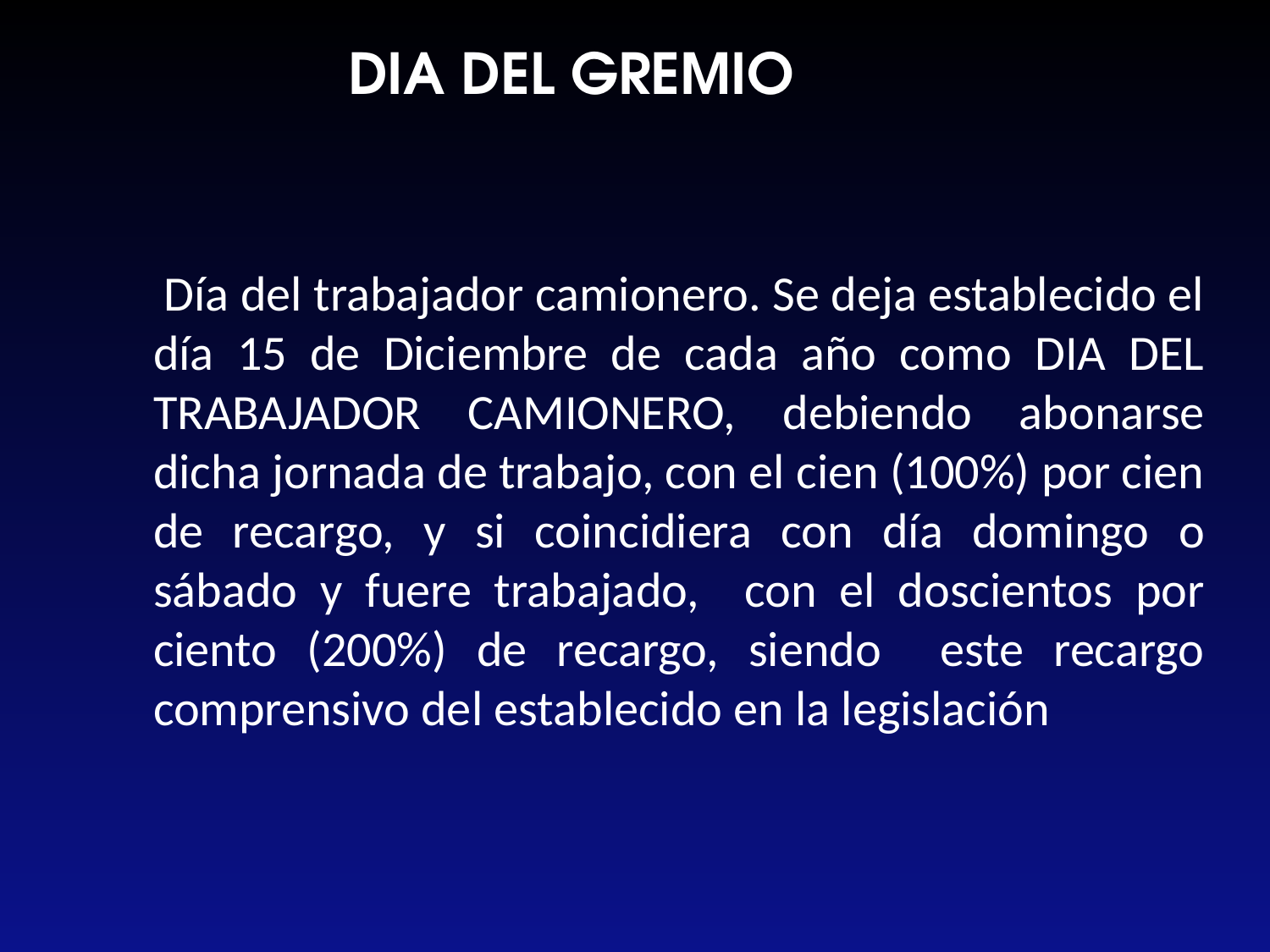

DIA DEL GREMIO

      Día del trabajador camionero. Se deja establecido el día 15 de Diciembre de cada año como DIA DEL TRABAJADOR CAMIONERO, debiendo abonarse dicha jornada de trabajo, con el cien (100%) por cien de recargo, y si coincidiera con día domingo o sábado y fuere trabajado,  con el doscientos por ciento (200%) de recargo, siendo  este recargo comprensivo del establecido en la legislación